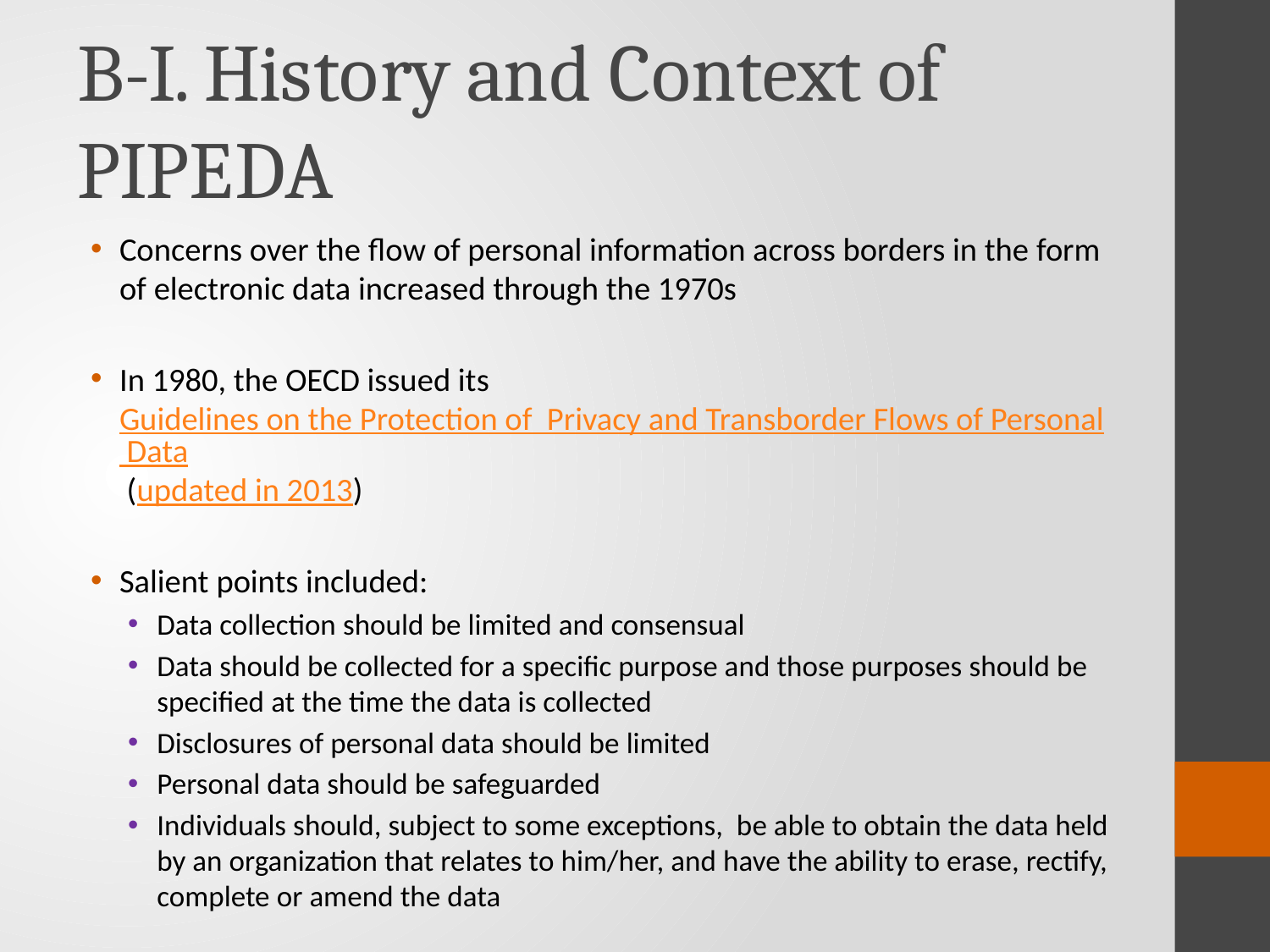

# B-I. History and Context of PIPEDA
Concerns over the flow of personal information across borders in the form of electronic data increased through the 1970s

In 1980, the OECD issued its Guidelines on the Protection of  Privacy and Transborder Flows of Personal Data (updated in 2013)

Salient points included:
Data collection should be limited and consensual
Data should be collected for a specific purpose and those purposes should be specified at the time the data is collected
Disclosures of personal data should be limited
Personal data should be safeguarded
Individuals should, subject to some exceptions,  be able to obtain the data held by an organization that relates to him/her, and have the ability to erase, rectify, complete or amend the data